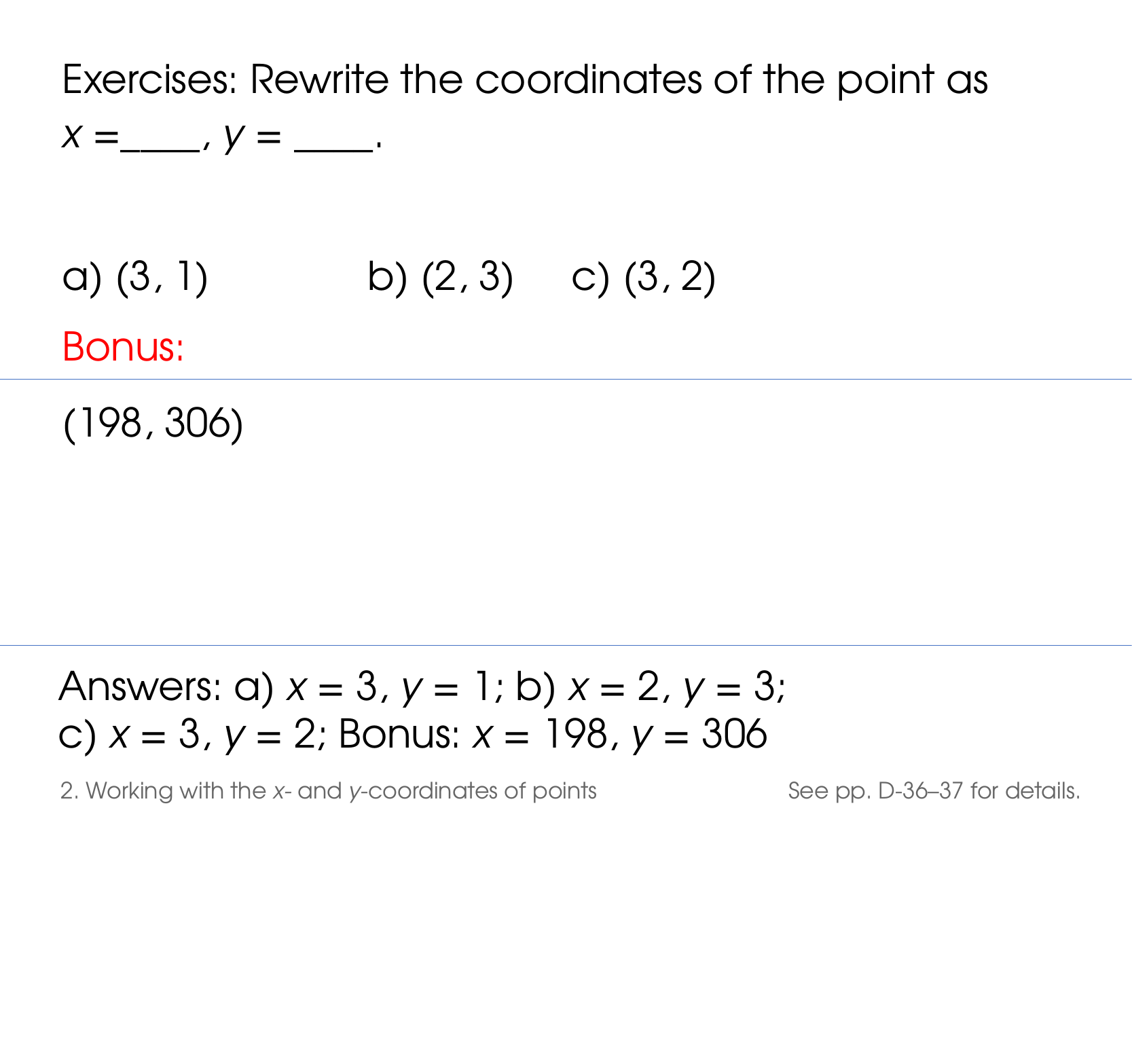

Exercises: Rewrite the coordinates of the point as
x =____, y = ____.

a) (3, 1) 		b) (2, 3) 	c) (3, 2)
Bonus:
(198, 306)
Answers: a) x = 3, y = 1; b) x = 2, y = 3;
c) x = 3, y = 2; Bonus: x = 198, y = 306
2. Working with the x- and y-coordinates of points
See pp. D-36–37 for details.